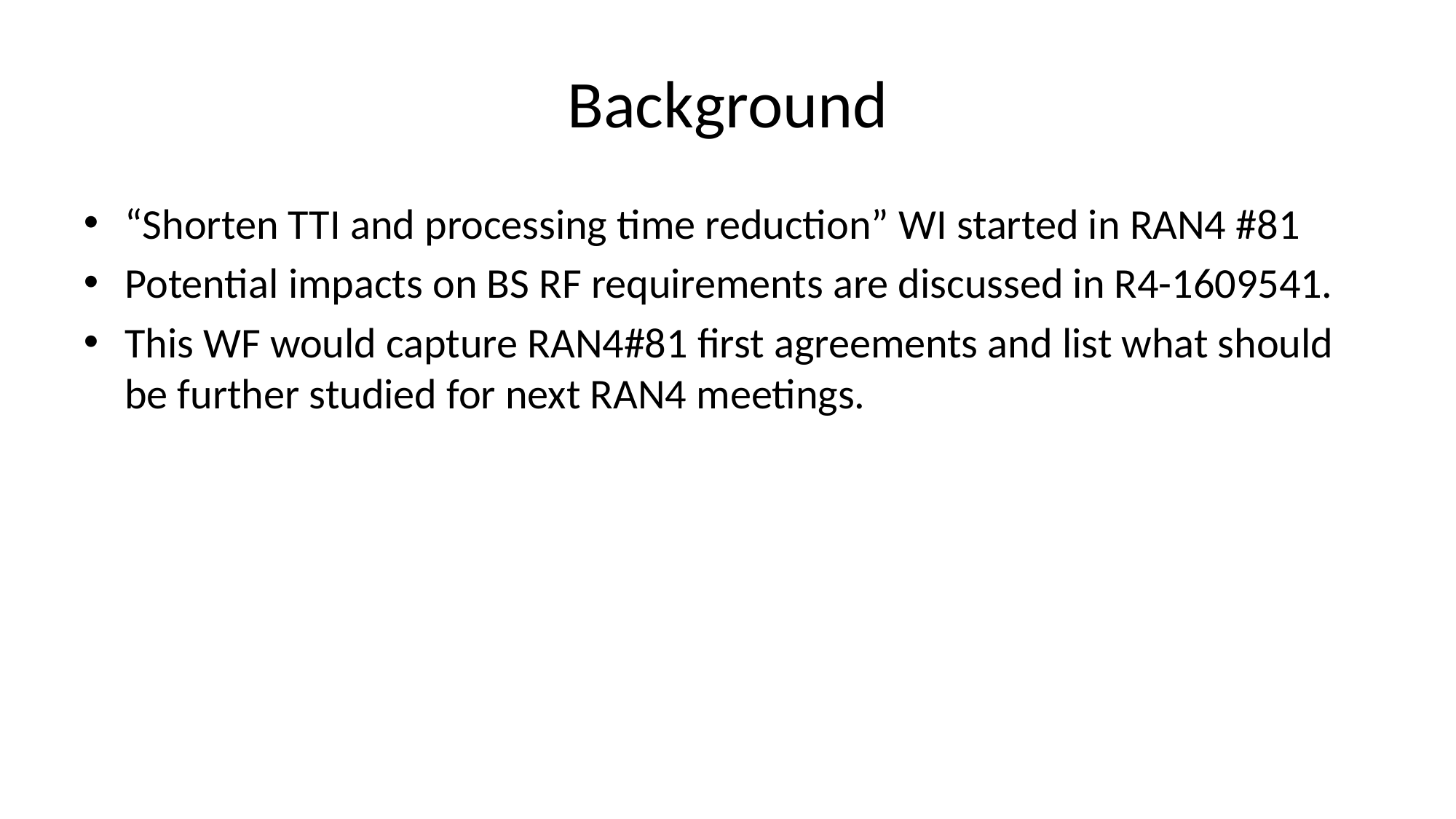

# Background
“Shorten TTI and processing time reduction” WI started in RAN4 #81
Potential impacts on BS RF requirements are discussed in R4-1609541.
This WF would capture RAN4#81 first agreements and list what should be further studied for next RAN4 meetings.